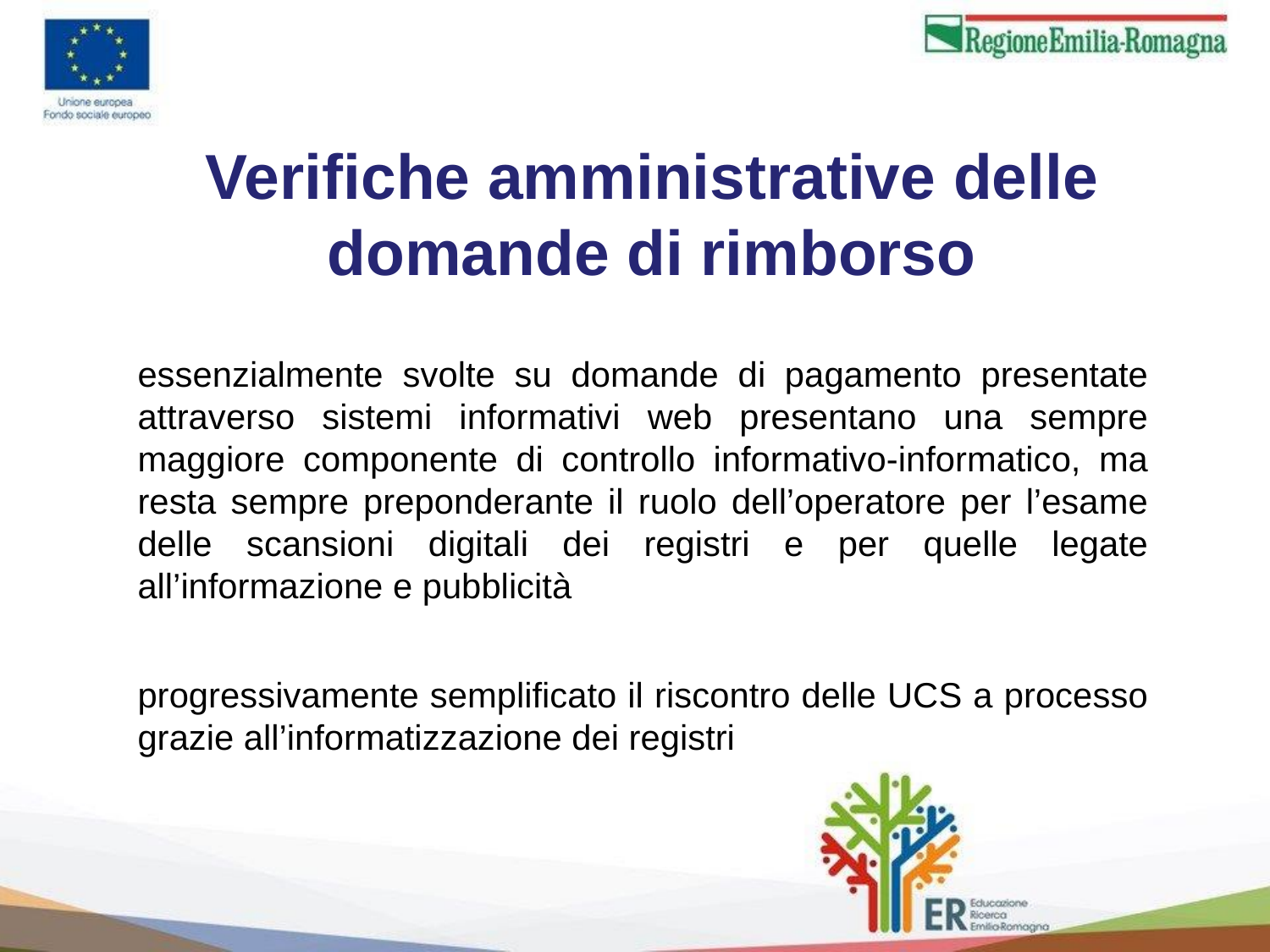

# Verifiche amministrative delle domande di rimborso
essenzialmente svolte su domande di pagamento presentate attraverso sistemi informativi web presentano una sempre maggiore componente di controllo informativo-informatico, ma resta sempre preponderante il ruolo dell’operatore per l’esame delle scansioni digitali dei registri e per quelle legate all’informazione e pubblicità
progressivamente semplificato il riscontro delle UCS a processo grazie all’informatizzazione dei registri